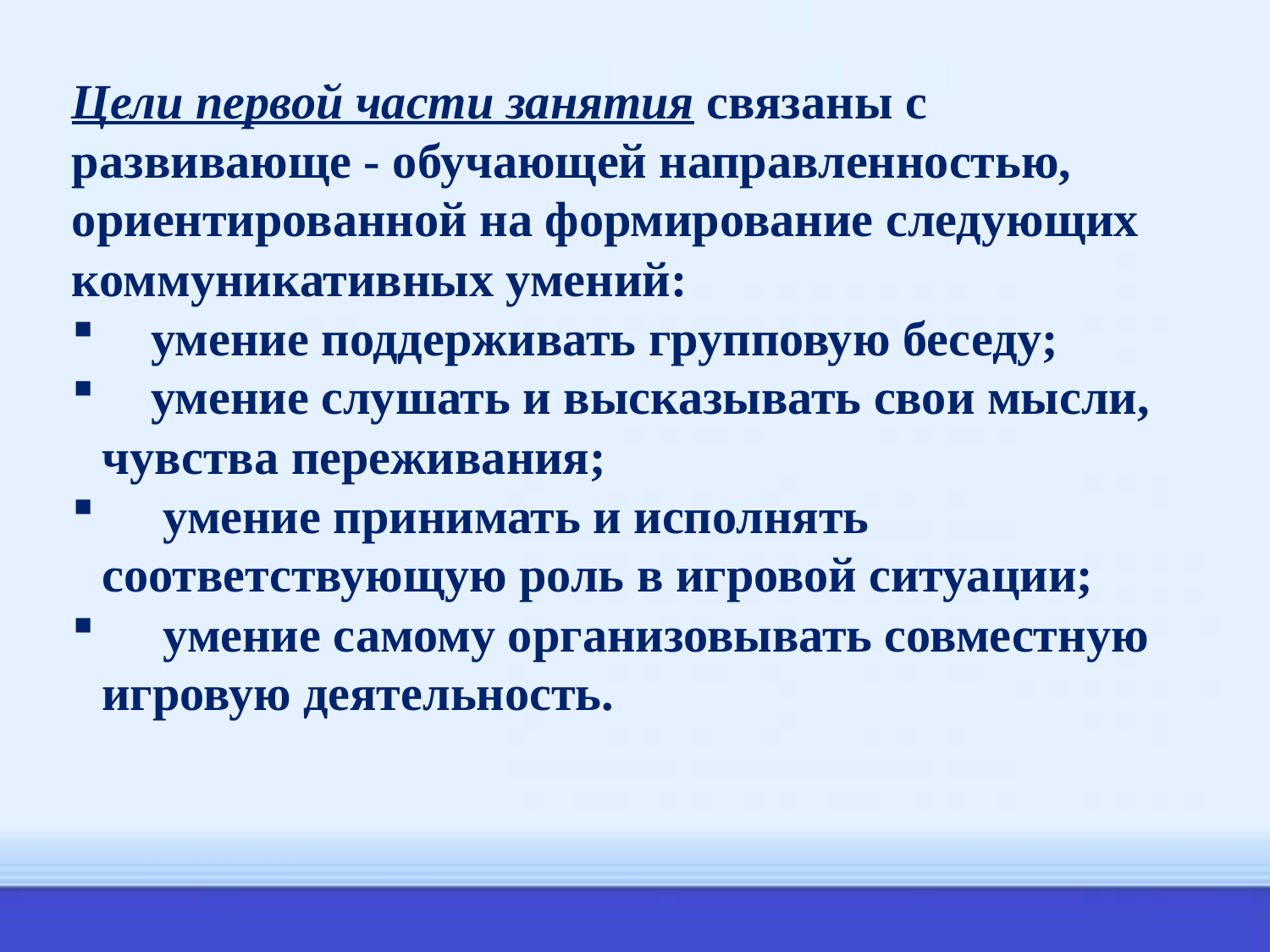

Цели первой части занятия связаны с развивающе - обучающей направленностью, ориентированной на формирование следующих коммуникативных умений:
    умение поддерживать групповую беседу;
    умение слушать и высказывать свои мысли, чувства переживания;
     умение принимать и исполнять соответствующую роль в игровой ситуации;
     умение самому организовывать совместную игровую деятельность.